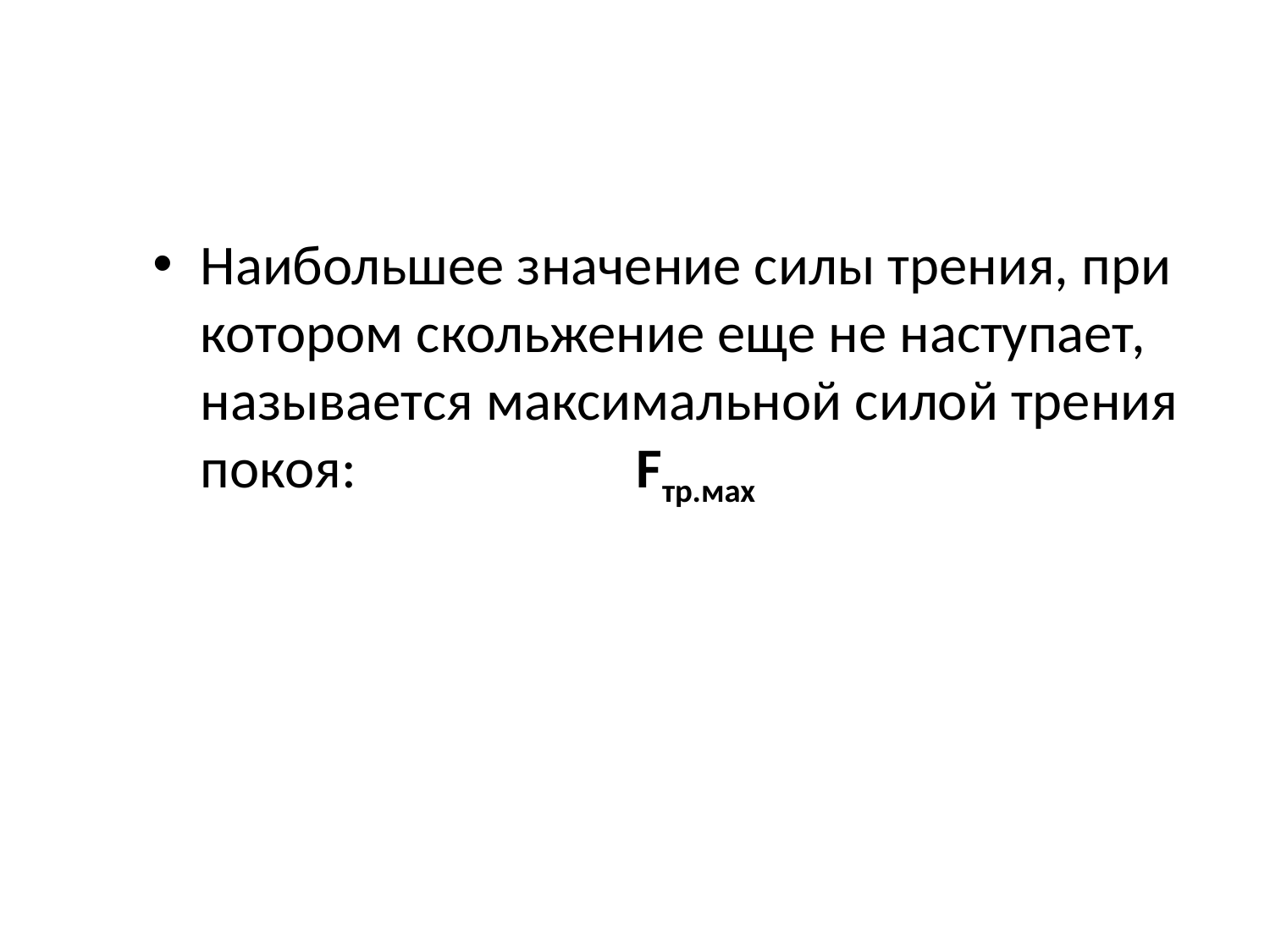

Наибольшее значение силы трения, при котором скольжение еще не наступает, называется максимальной силой трения покоя:                      Fтр.мах